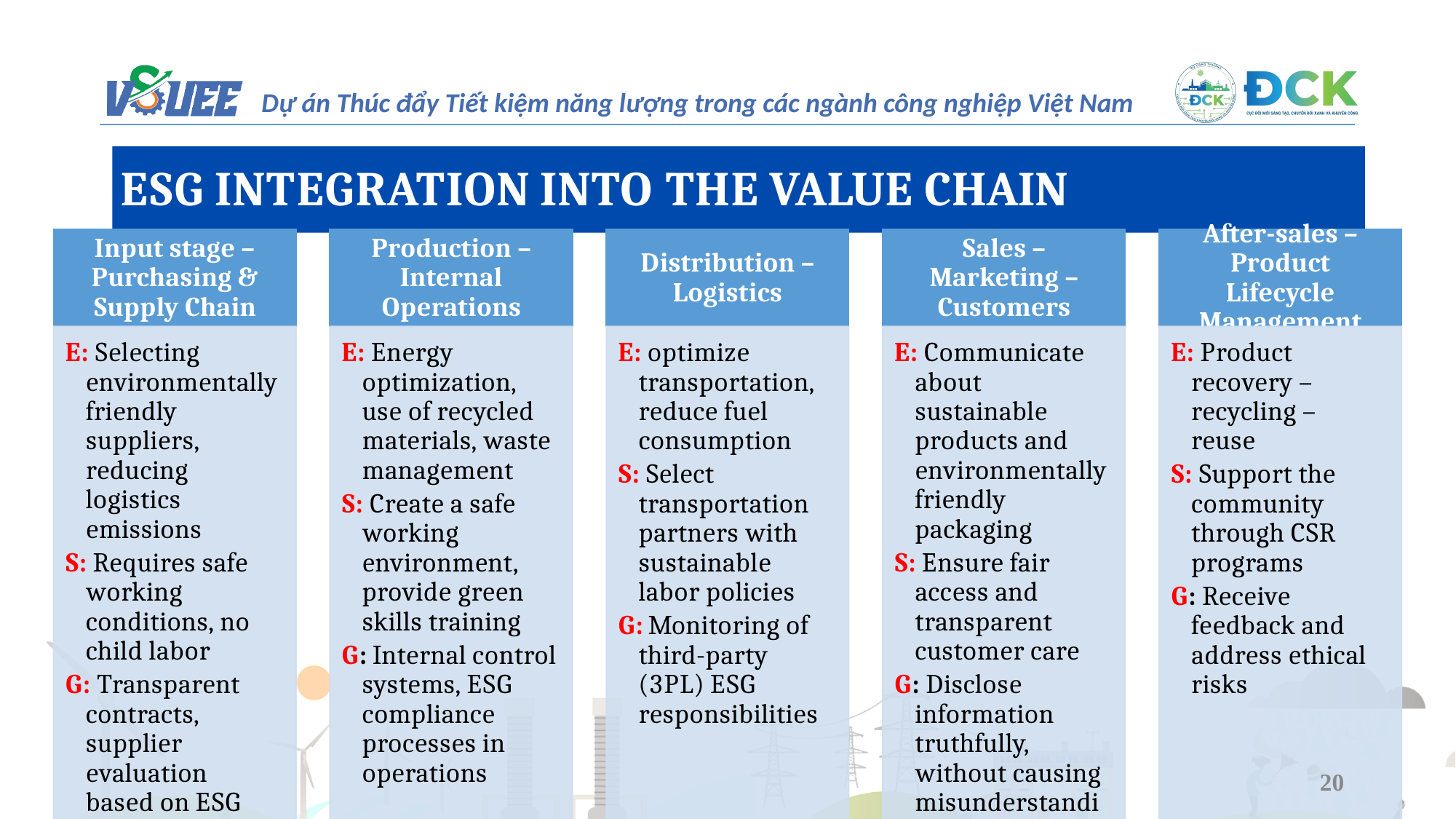

ESG INTEGRATION INTO THE VALUE CHAIN

Input stage – Purchasing & Supply Chain

Production – Internal Operations

Distribution – Logistics

Sales – Marketing – Customers

After-sales – Product Lifecycle Management

E: Selecting environmentally friendly suppliers, reducing logistics emissions
S: Requires safe working conditions, no child labor
G: Transparent contracts, supplier evaluation based on ESG standards

E: Energy optimization, use of recycled materials, waste management
S: Create a safe working environment, provide green skills training
G: Internal control systems, ESG compliance processes in operations

E: optimize transportation, reduce fuel consumption
S: Select transportation partners with sustainable labor policies
G: Monitoring of third-party (3PL) ESG responsibilities

E: Communicate about sustainable products and environmentally friendly packaging
S: Ensure fair access and transparent customer care
G: Disclose information truthfully, without causing misunderstanding

E: Product recovery – recycling – reuse
S: Support the community through CSR programs
G: Receive feedback and address ethical risks
20